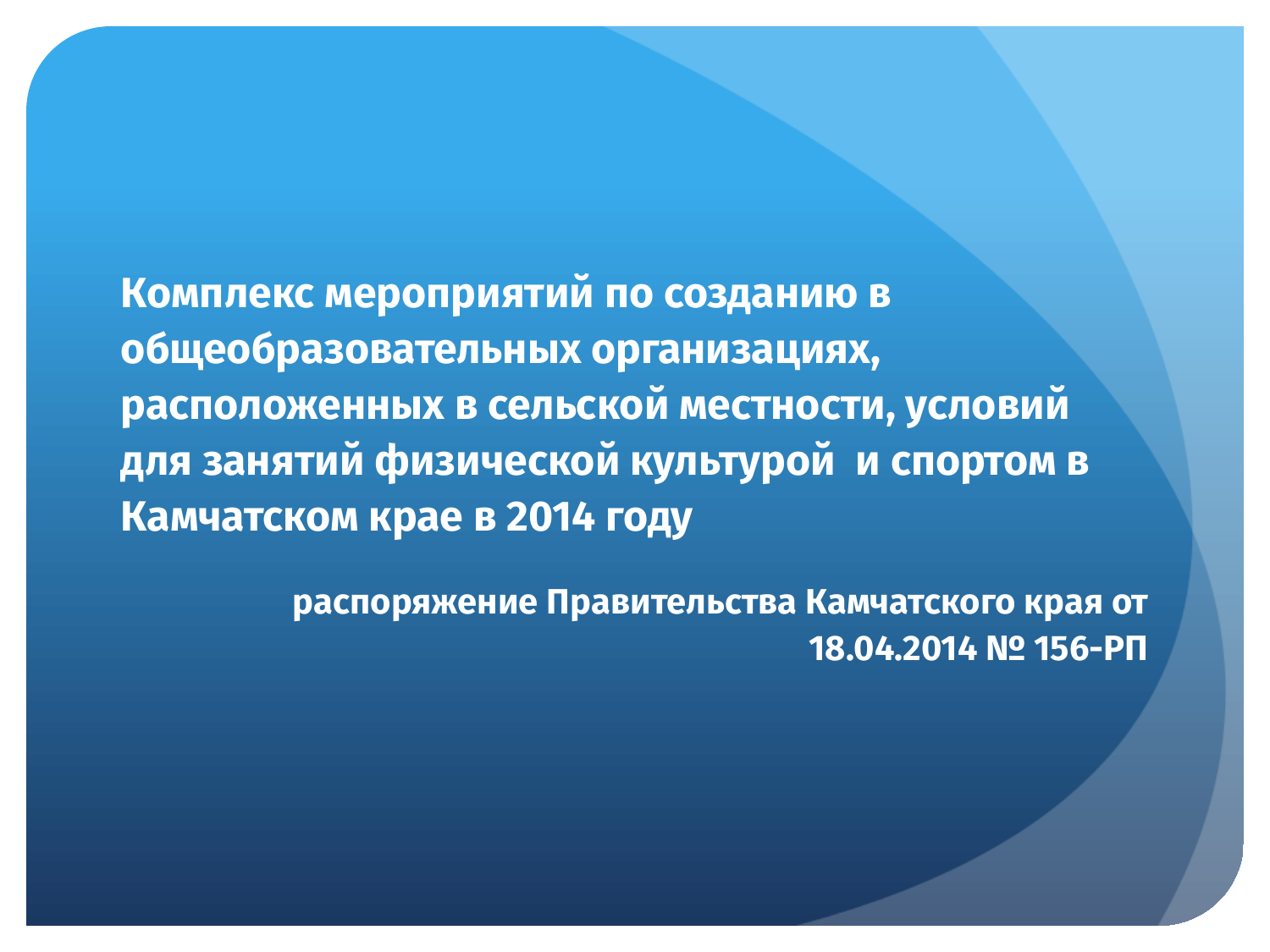

#
Комплекс мероприятий по созданию в общеобразовательных организациях, расположенных в сельской местности, условий для занятий физической культурой  и спортом в Камчатском крае в 2014 году
распоряжение Правительства Камчатского края от 18.04.2014 № 156-РП